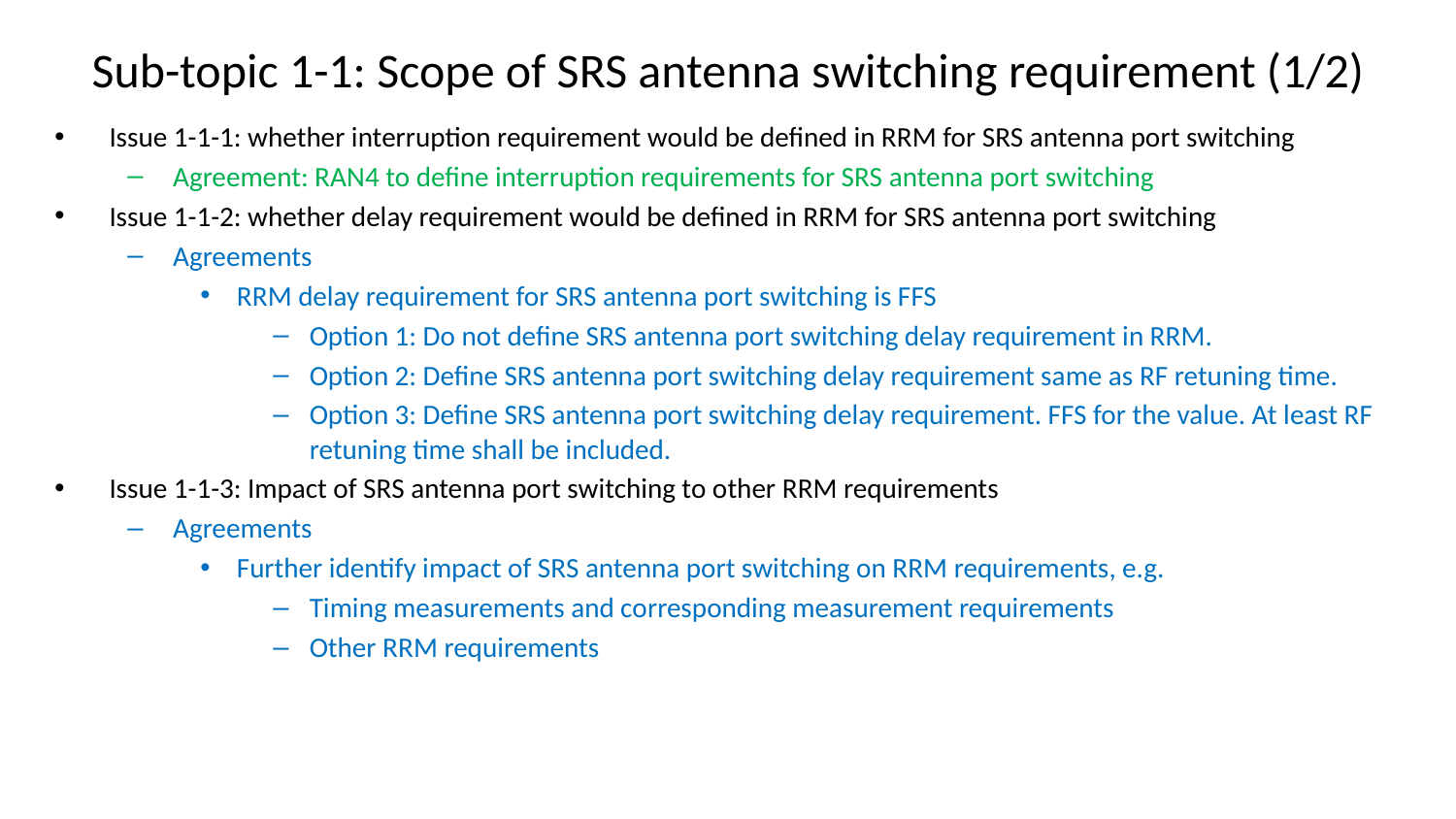

# Sub-topic 1-1: Scope of SRS antenna switching requirement (1/2)
Issue 1-1-1: whether interruption requirement would be defined in RRM for SRS antenna port switching
Agreement: RAN4 to define interruption requirements for SRS antenna port switching
Issue 1-1-2: whether delay requirement would be defined in RRM for SRS antenna port switching
Agreements
RRM delay requirement for SRS antenna port switching is FFS
Option 1: Do not define SRS antenna port switching delay requirement in RRM.
Option 2: Define SRS antenna port switching delay requirement same as RF retuning time.
Option 3: Define SRS antenna port switching delay requirement. FFS for the value. At least RF retuning time shall be included.
Issue 1-1-3: Impact of SRS antenna port switching to other RRM requirements
Agreements
Further identify impact of SRS antenna port switching on RRM requirements, e.g.
Timing measurements and corresponding measurement requirements
Other RRM requirements